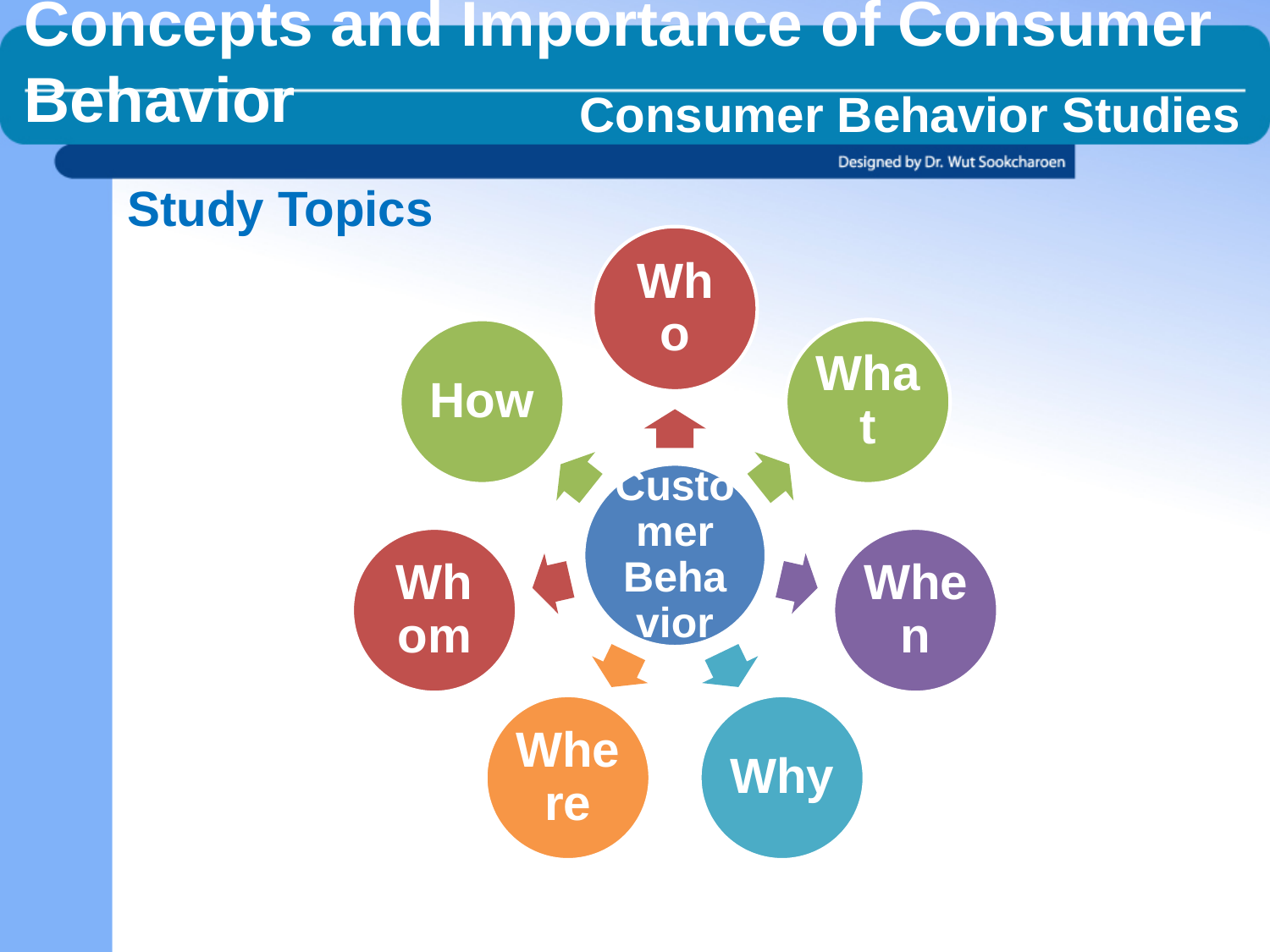

Concepts and Importance of Consumer Behavior
Consumer Behavior Studies
Study Topics
Customer Behavior

Who

What

When

Why

Where

Whom

How